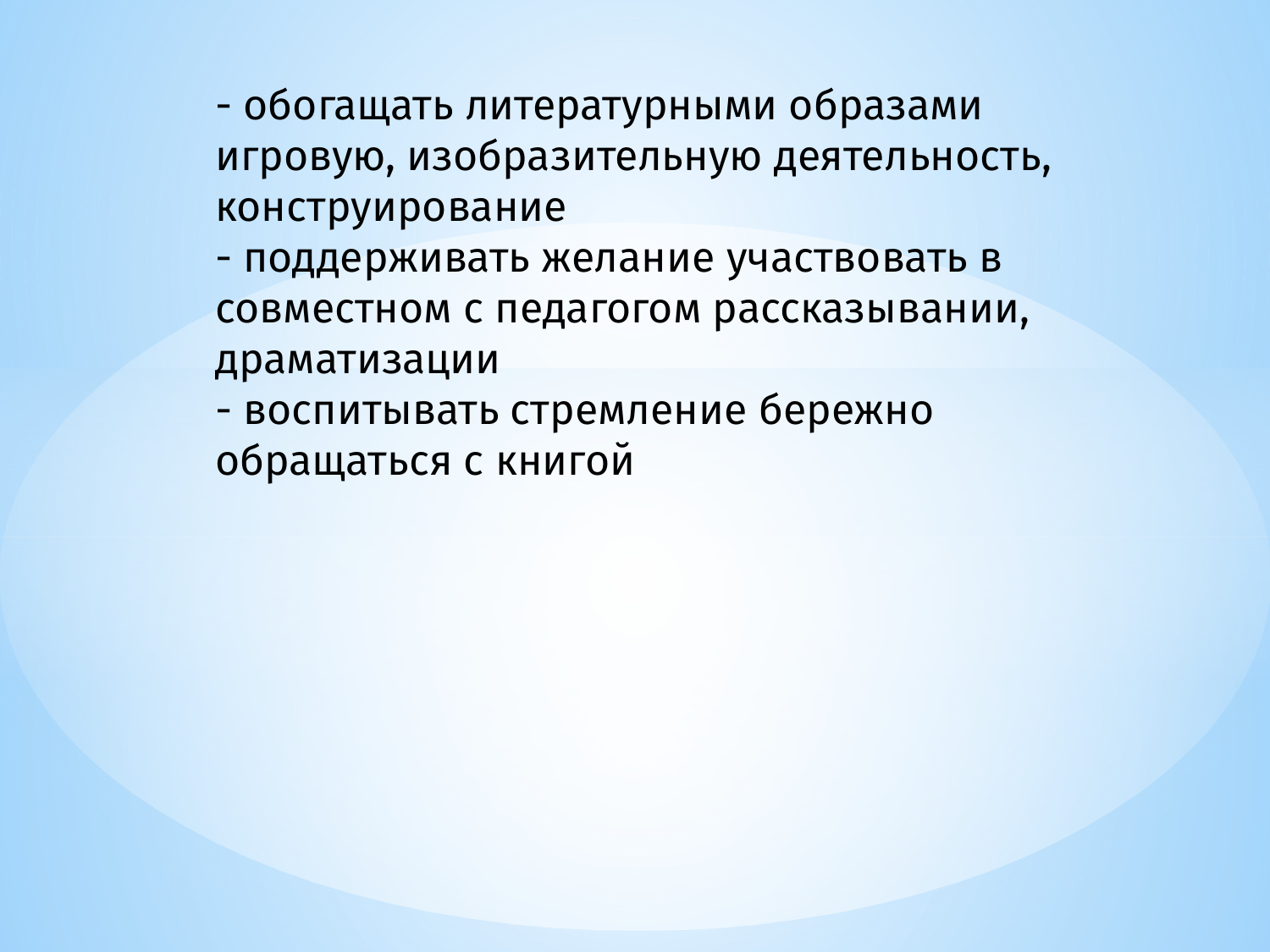

# - обогащать литературными образами игровую, изобразительную деятельность, конструирование - поддерживать желание участвовать в совместном с педагогом рассказывании, драматизации - воспитывать стремление бережно обращаться с книгой